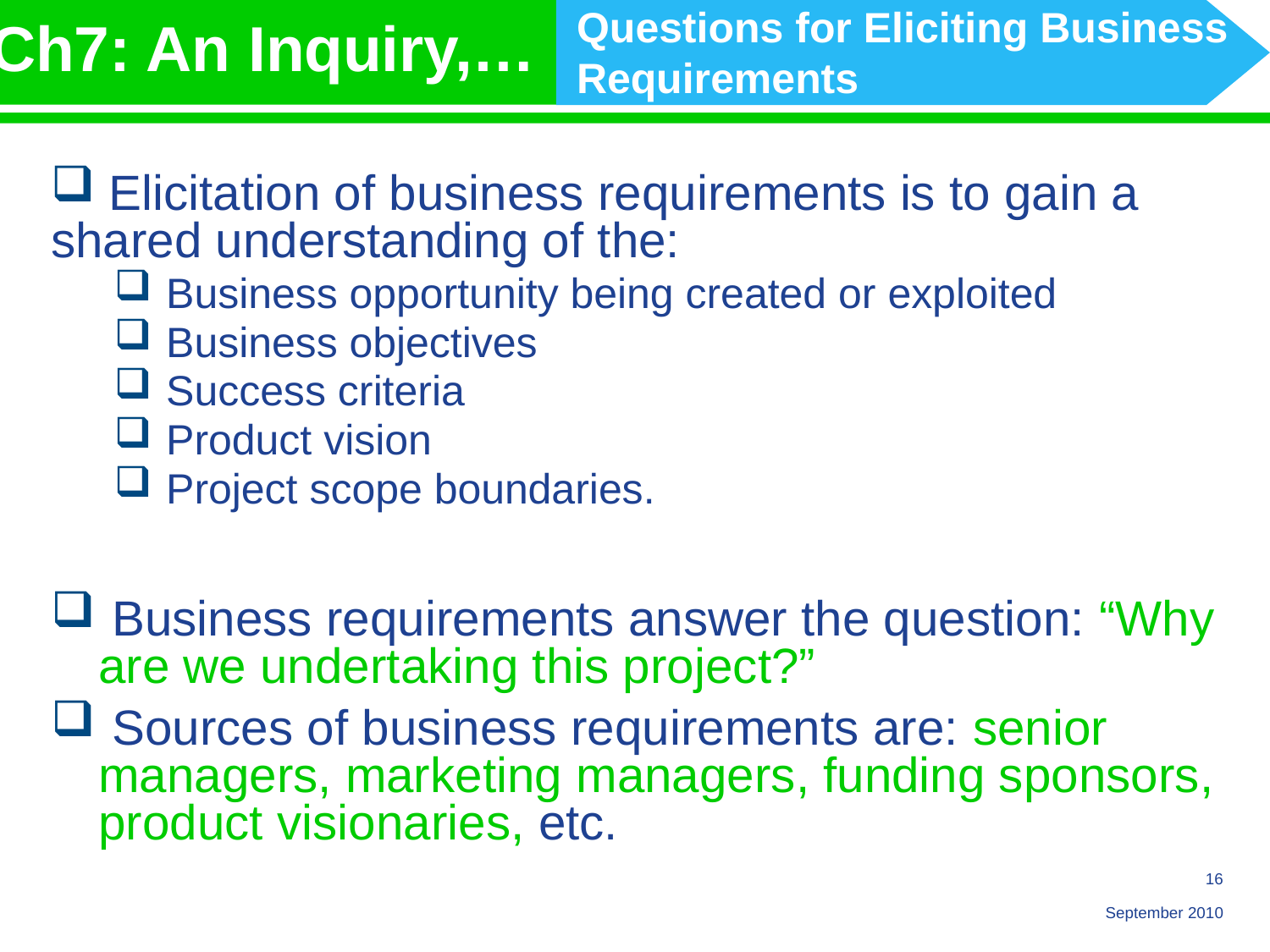

Questions for Eliciting Business Requirements
Ch7: An Inquiry,…

 Elicitation of business requirements is to gain a shared understanding of the:
 Business opportunity being created or exploited
 Business objectives
 Success criteria
 Product vision
 Project scope boundaries.

 Business requirements answer the question: “Why are we undertaking this project?”
 Sources of business requirements are: senior managers, marketing managers, funding sponsors, product visionaries, etc.